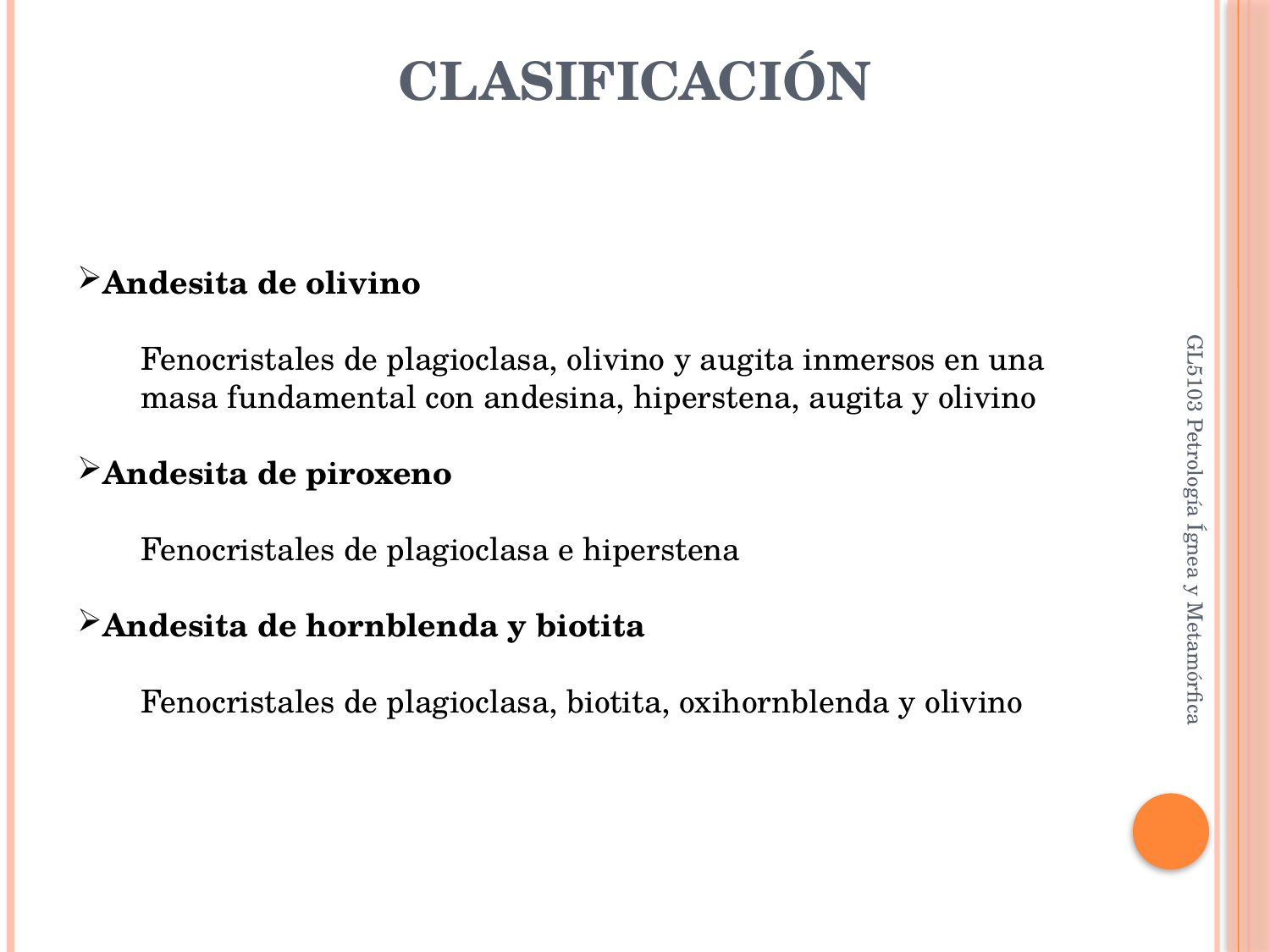

# CLASIFICACIÓN
Andesita de olivino

Fenocristales de plagioclasa, olivino y augita inmersos en una masa fundamental con andesina, hiperstena, augita y olivino

Andesita de piroxeno

Fenocristales de plagioclasa e hiperstena

Andesita de hornblenda y biotita

Fenocristales de plagioclasa, biotita, oxihornblenda y olivino

GL5103 Petrología Ígnea y Metamórfica